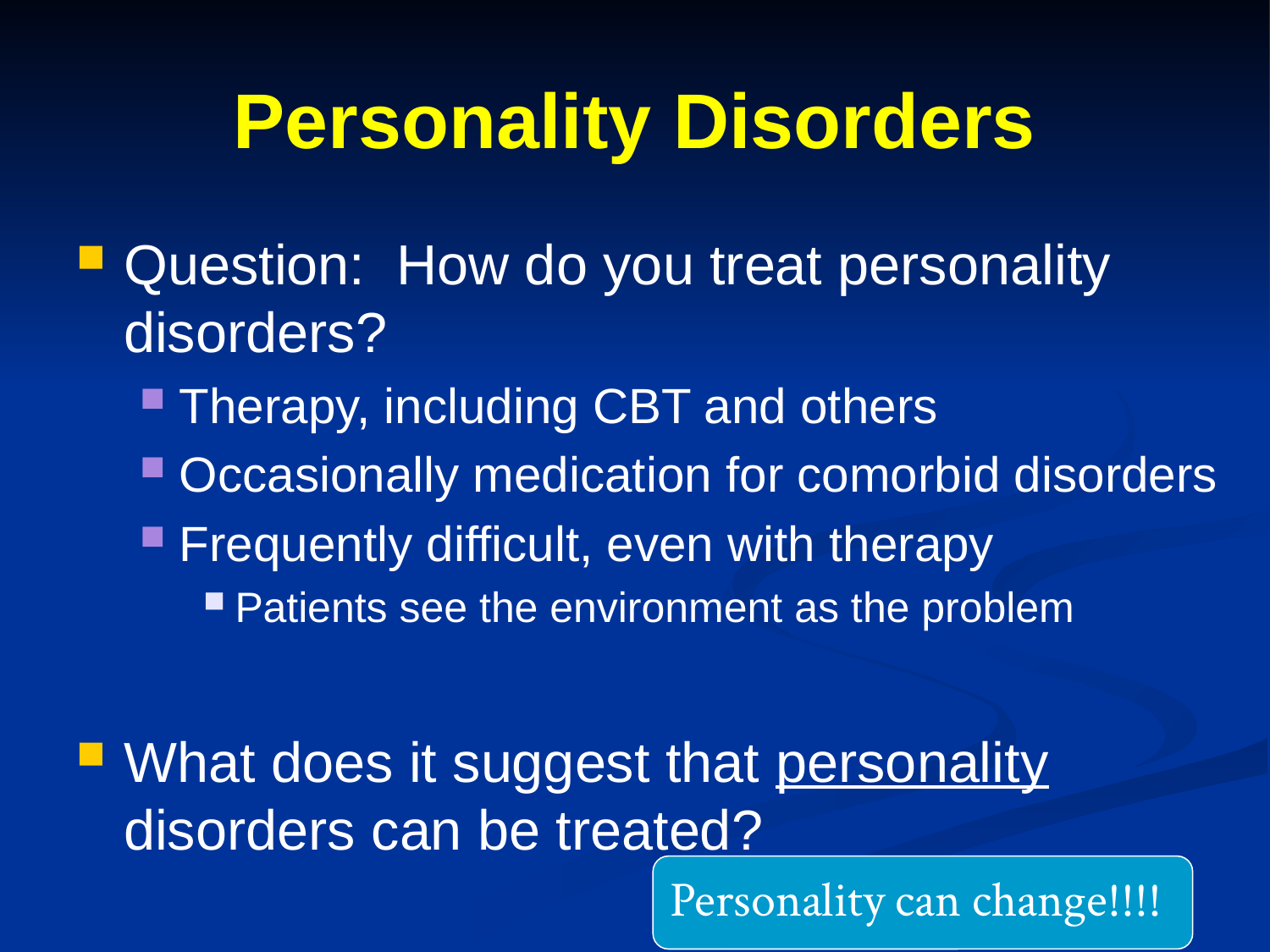

# Personality Disorders
Question:  How do you treat personality disorders?
Therapy, including CBT and others
Occasionally medication for comorbid disorders
Frequently difficult, even with therapy
Patients see the environment as the problem

What does it suggest that personality disorders can be treated?
Personality can change!!!!